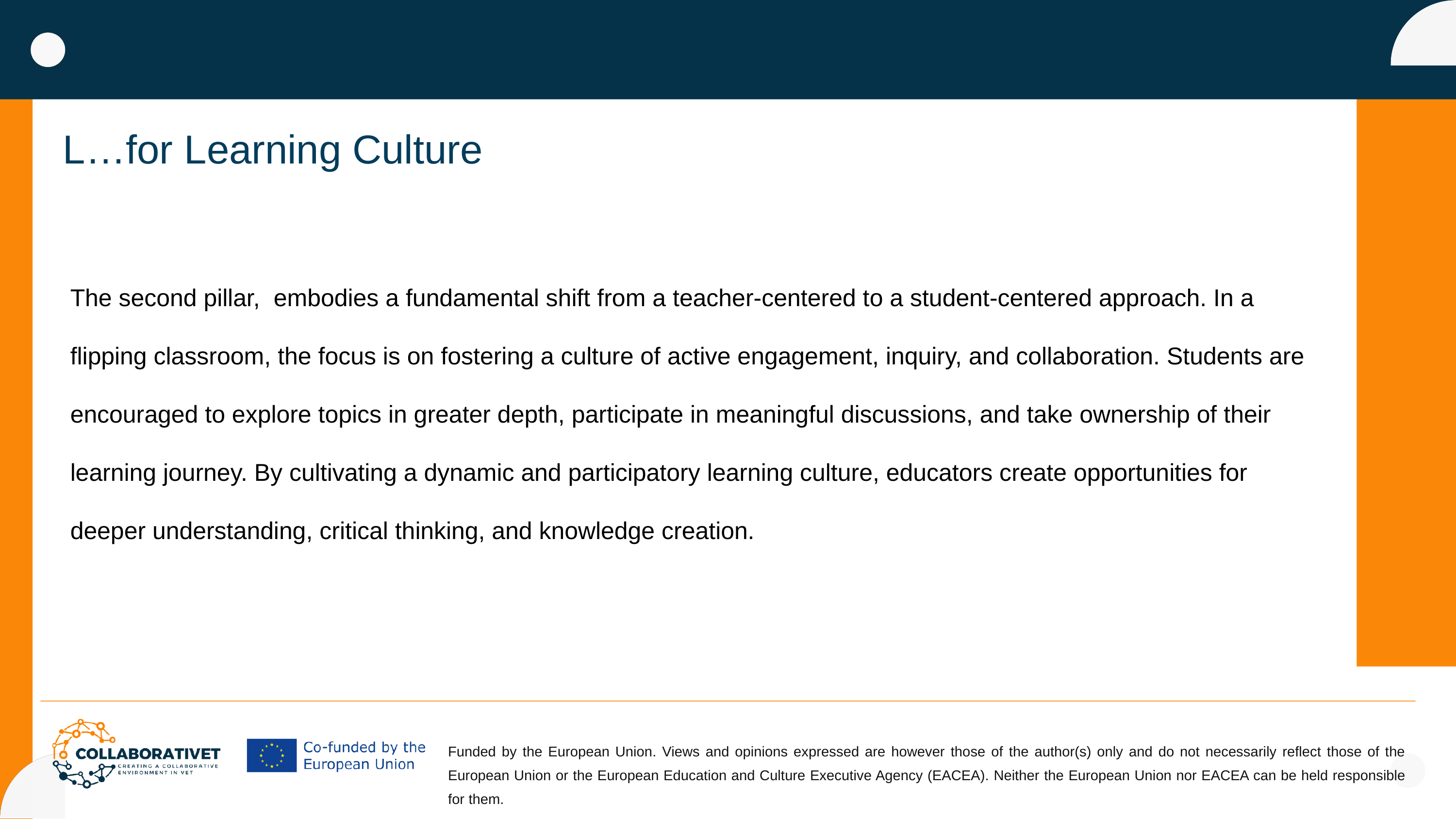

L…for Learning Culture
The second pillar,  embodies a fundamental shift from a teacher-centered to a student-centered approach. In a flipping classroom, the focus is on fostering a culture of active engagement, inquiry, and collaboration. Students are encouraged to explore topics in greater depth, participate in meaningful discussions, and take ownership of their learning journey. By cultivating a dynamic and participatory learning culture, educators create opportunities for deeper understanding, critical thinking, and knowledge creation.

Funded by the European Union. Views and opinions expressed are however those of the author(s) only and do not necessarily reflect those of the European Union or the European Education and Culture Executive Agency (EACEA). Neither the European Union nor EACEA can be held responsible for them.